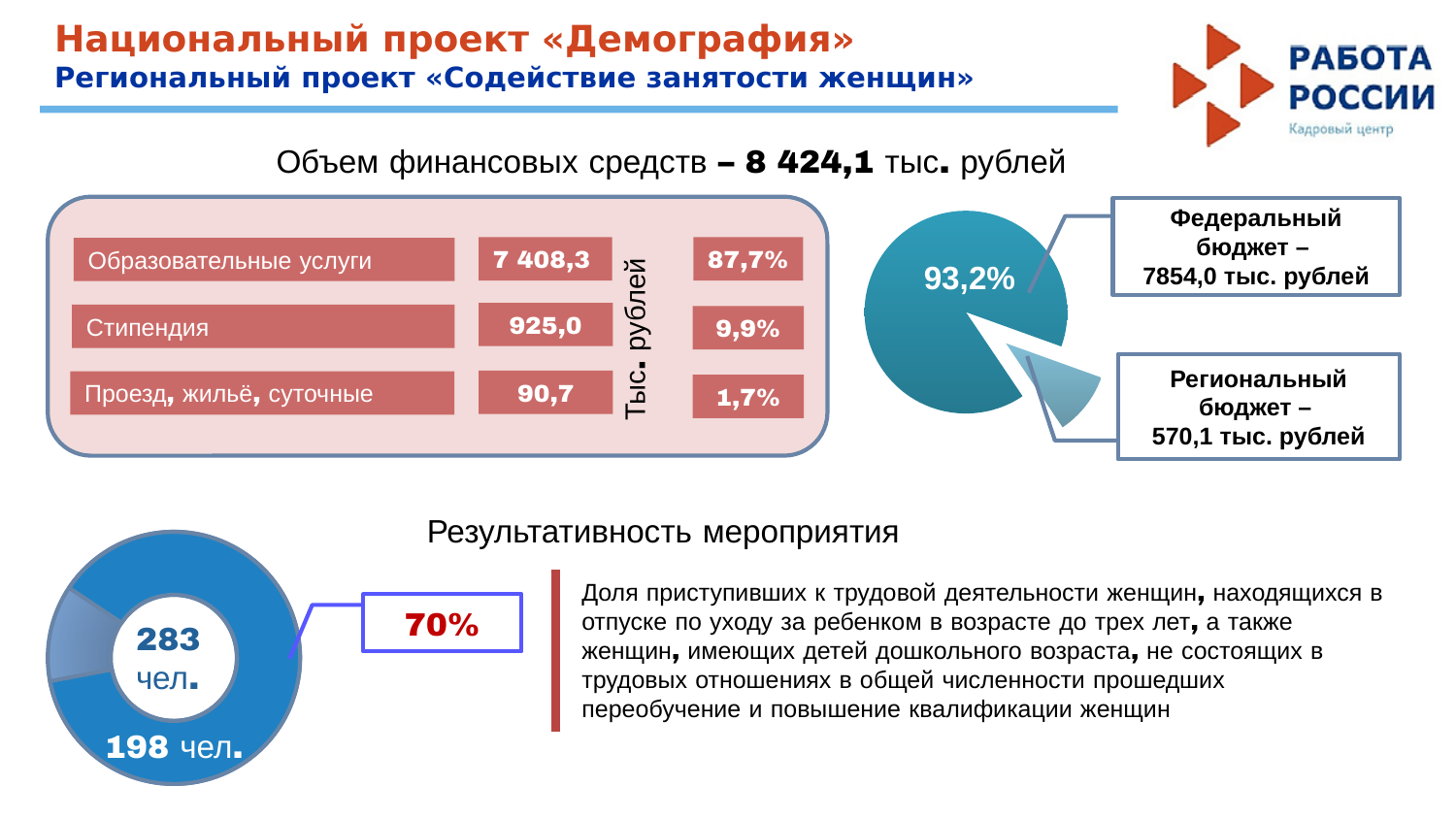

Национальный проект «Демография»
Региональный проект «Содействие занятости женщин»

Объем финансовых средств – 8 424,1 тыс. рублей

### Chart

| Category | Продажи |
|---|---|
| Федеральный бюджет | 4070.9 |
| Региональный бюджет | 455.0 |
Федеральный бюджет –
7854,0 тыс. рублей
93,2%
Региональный бюджет –
570,1 тыс. рублей

7 408,3
Образовательные услуги
925,0
Стипендия
90,7
Проезд, жильё, суточные
Тыс. рублей
87,7%
9,9%
1,7%
Результативность мероприятия

Доля приступивших к трудовой деятельности женщин, находящихся в отпуске по уходу за ребенком в возрасте до трех лет, а также женщин, имеющих детей дошкольного возраста, не состоящих в трудовых отношениях в общей численности прошедших переобучение и повышение квалификации женщин
70%
283
чел.
198 чел.